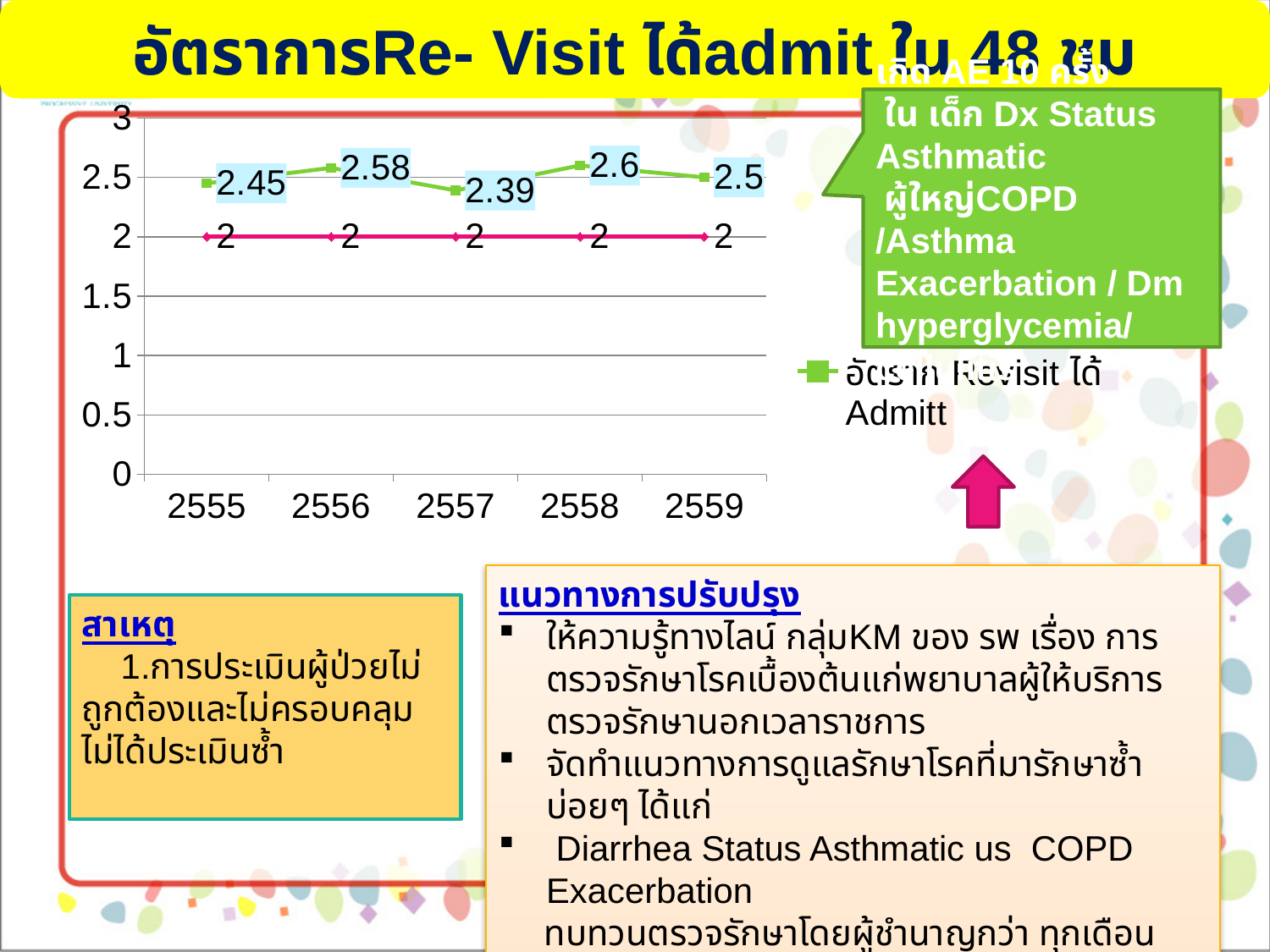

อัตราการRe- Visit ได้admit ใน 48 ชม

### Chart

| Category | อัตราก Revisit ได้ Admitt | เป้าหมายน้อยกว่าร้อยละ 2 |
|---|---|---|
| 2555 | 2.4499999999999997 | 2.0 |
| 2556 | 2.58 | 2.0 |
| 2557 | 2.3899999999999997 | 2.0 |
| 2558 | 2.6 | 2.0 |
| 2559 | 2.5 | 2.0 |
เกิด AE 10 ครั้ง
 ใน เด็ก Dx Status Asthmatic
 ผู้ใหญ่COPD /Asthma Exacerbation / Dm hyperglycemia/ cellulitis
แนวทางการปรับปรุง
ให้ความรู้ทางไลน์ กลุ่มKM ของ รพ เรื่อง การตรวจรักษาโรคเบื้องต้นแก่พยาบาลผู้ให้บริการตรวจรักษานอกเวลาราชการ
จัดทำแนวทางการดูแลรักษาโรคที่มารักษาซ้ำบ่อยๆ ได้แก่
 Diarrhea Status Asthmatic us  COPD    Exacerbation
     ทบทวนตรวจรักษาโดยผู้ชำนาญกว่า ทุกเดือน
สาเหตุ
    1.การประเมินผู้ป่วยไม่ถูกต้องและไม่ครอบคลุม ไม่ได้ประเมินซ้ำ